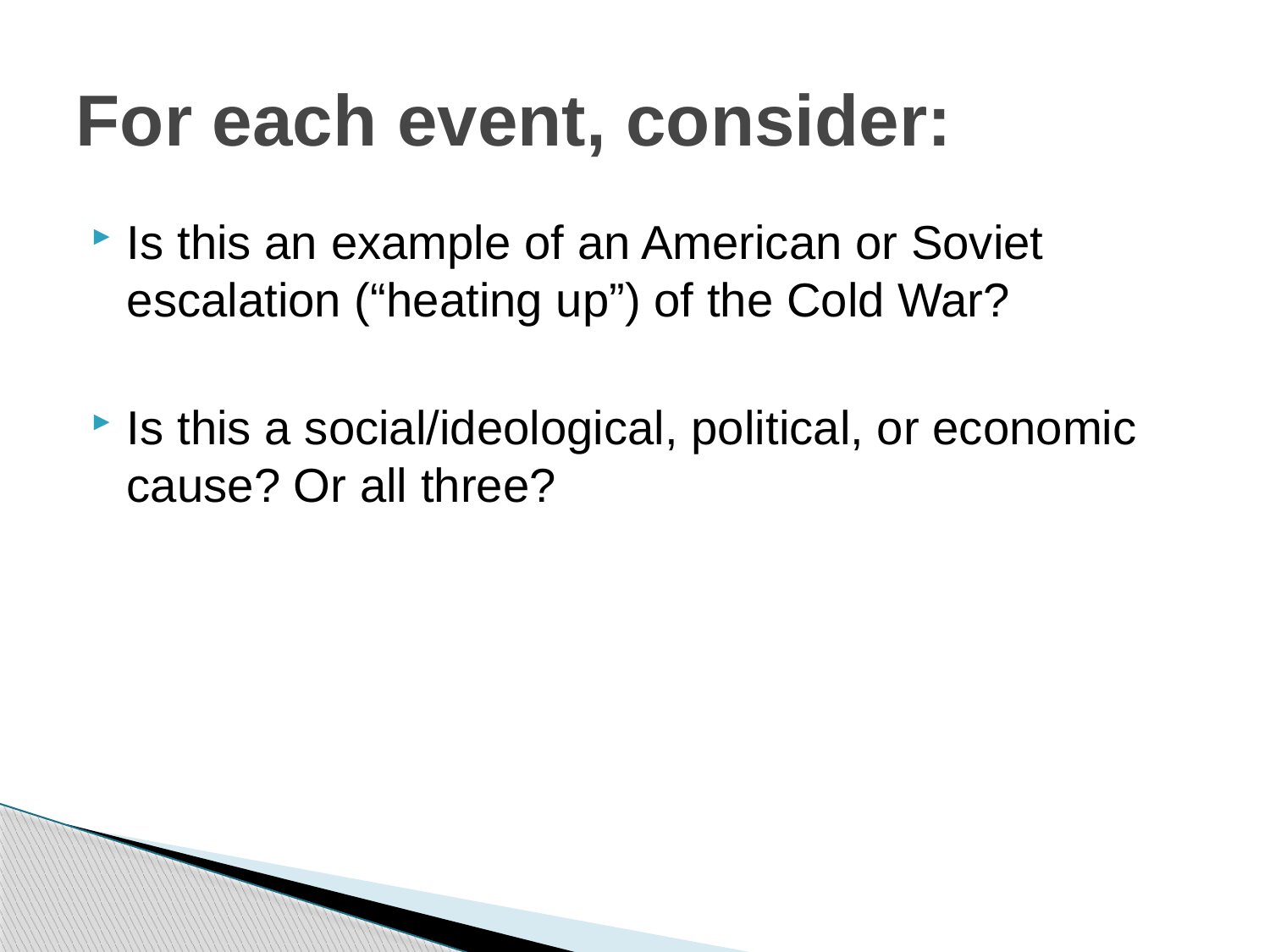

# For each event, consider:
Is this an example of an American or Soviet escalation (“heating up”) of the Cold War?

Is this a social/ideological, political, or economic cause? Or all three?